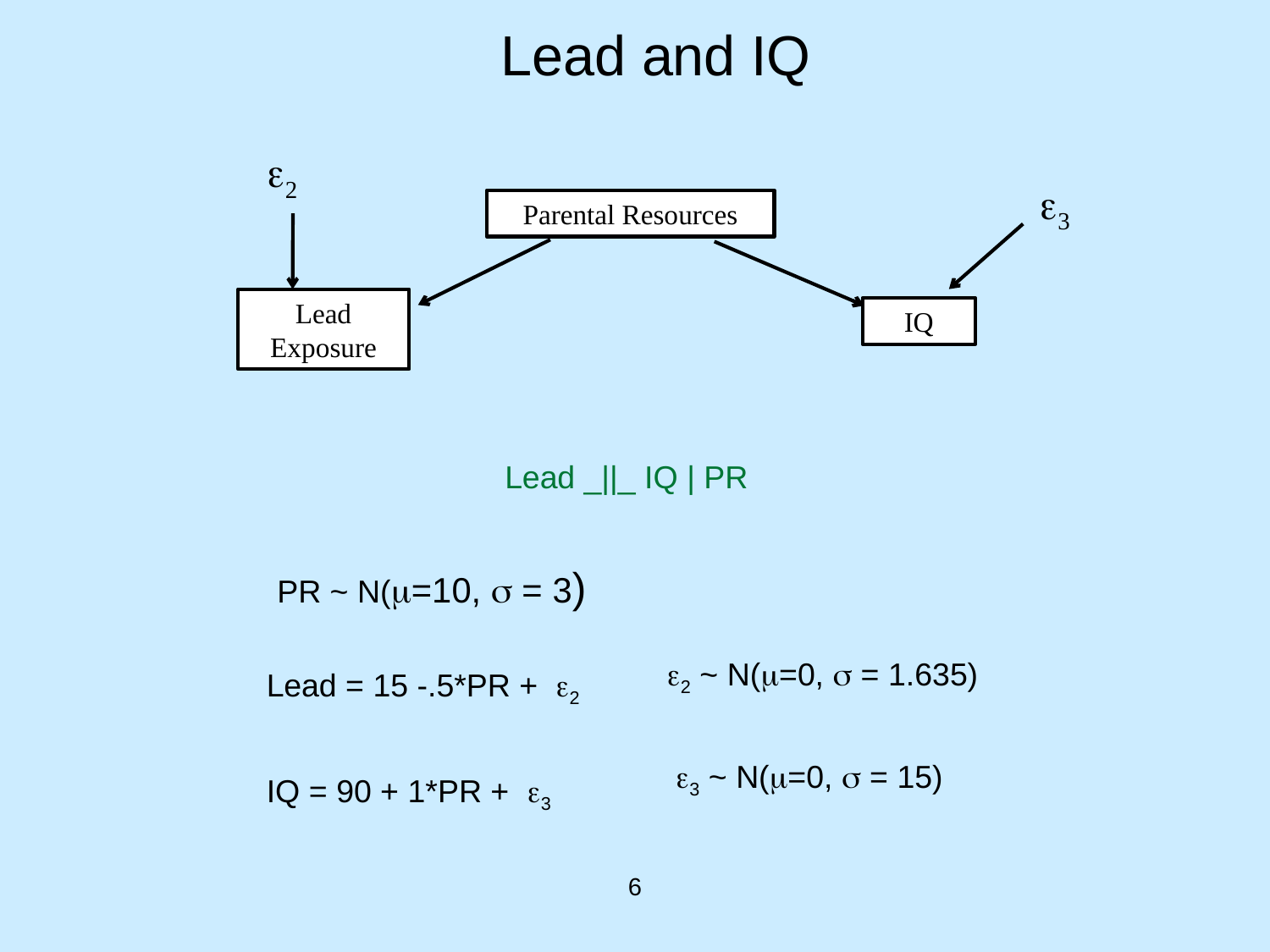

# Lead and IQ
ε2
ε3
Parental Resources
Lead
Exposure
IQ
Lead _||_ IQ | PR
PR ~ N(μ=10, σ = 3)
 ε2 ~ N(μ=0, σ = 1.635)

Lead = 15 -.5*PR +  ε2

 ε3 ~ N(μ=0, σ = 15)

IQ = 90 + 1*PR +  ε3

6